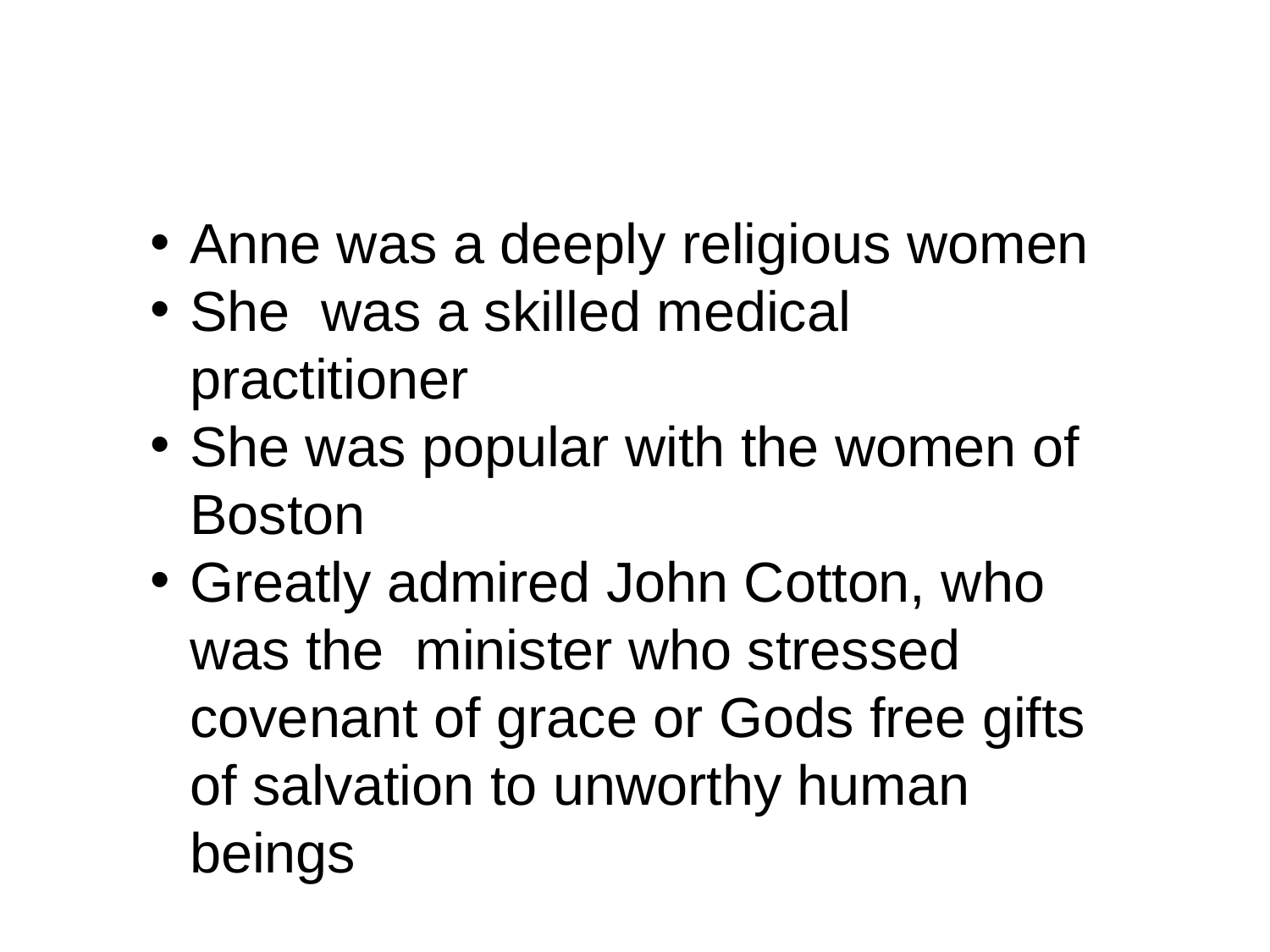

Anne was a deeply religious women
She  was a skilled medical practitioner
She was popular with the women of Boston
Greatly admired John Cotton, who was the  minister who stressed covenant of grace or Gods free gifts of salvation to unworthy human beings